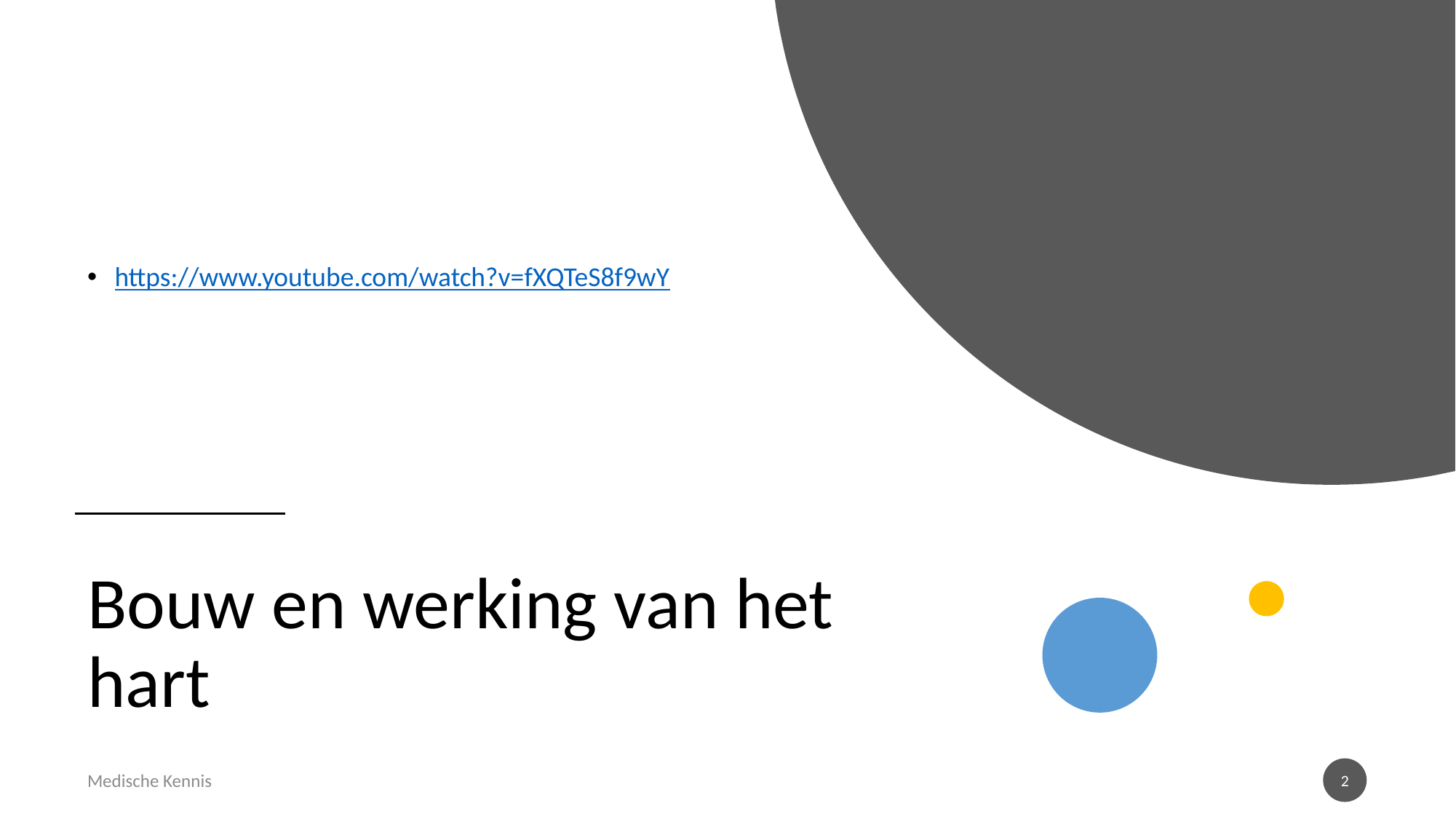

https://www.youtube.com/watch?v=fXQTeS8f9wY
# Bouw en werking van het hart

Medische Kennis
2